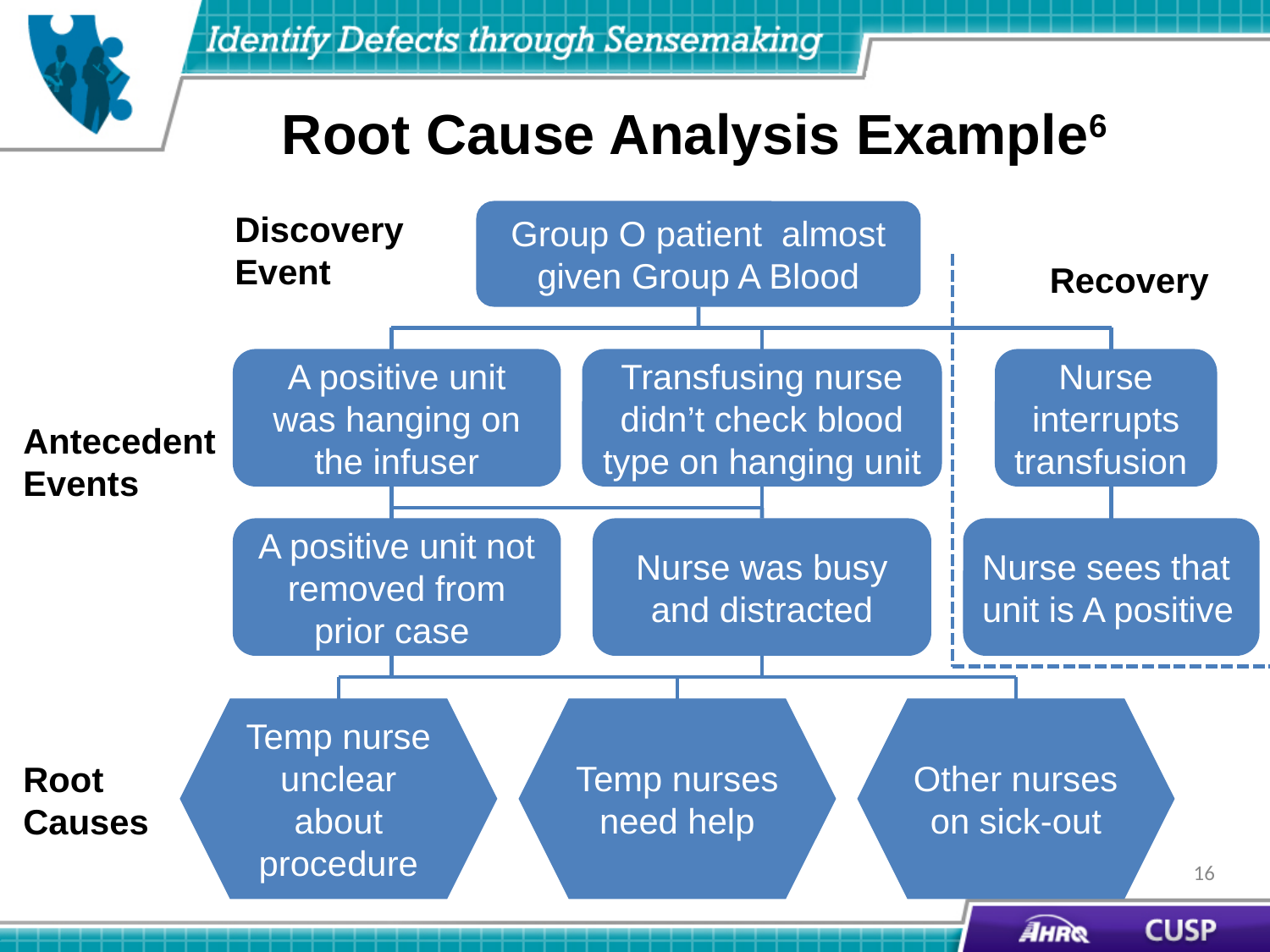

# Root Cause Analysis Example6
Group O patient  almost given Group A Blood
A positive unit was hanging on the infuser
Transfusing nurse didn’t check blood type on hanging unit
Nurse interrupts transfusion
A positive unit not removed from prior case
Nurse was busy and distracted
Nurse sees that unit is A positive
Temp nurse unclear about procedure
Temp nurses need help
Other nurses on sick-out
Discovery Event
Recovery
Antecedent Events
Root Causes
16